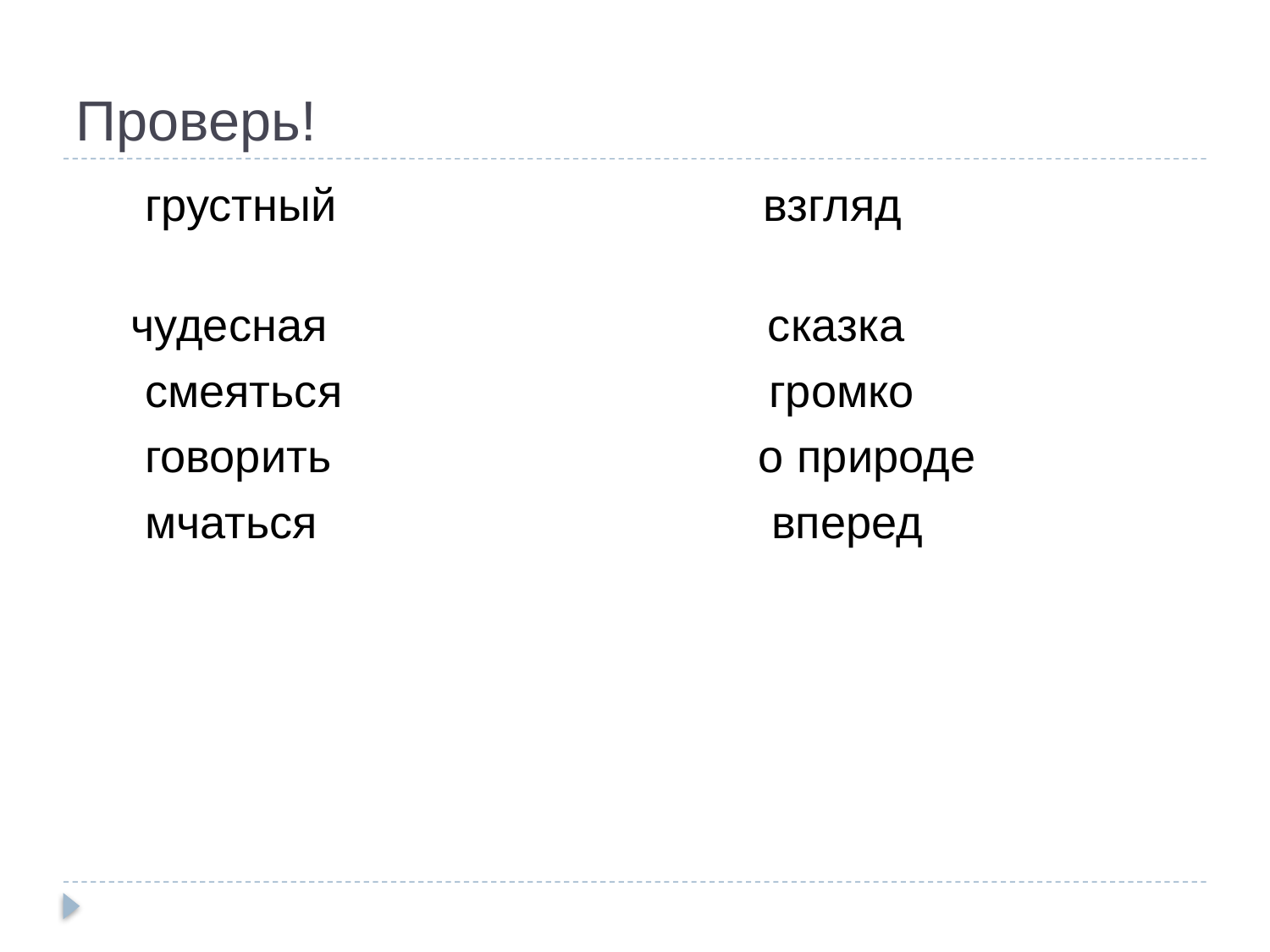

# Проверь!
     грустный                               взгляд
    чудесная                                сказка
     смеяться                               громко
     говорить                               о природе
     мчаться                                 вперед